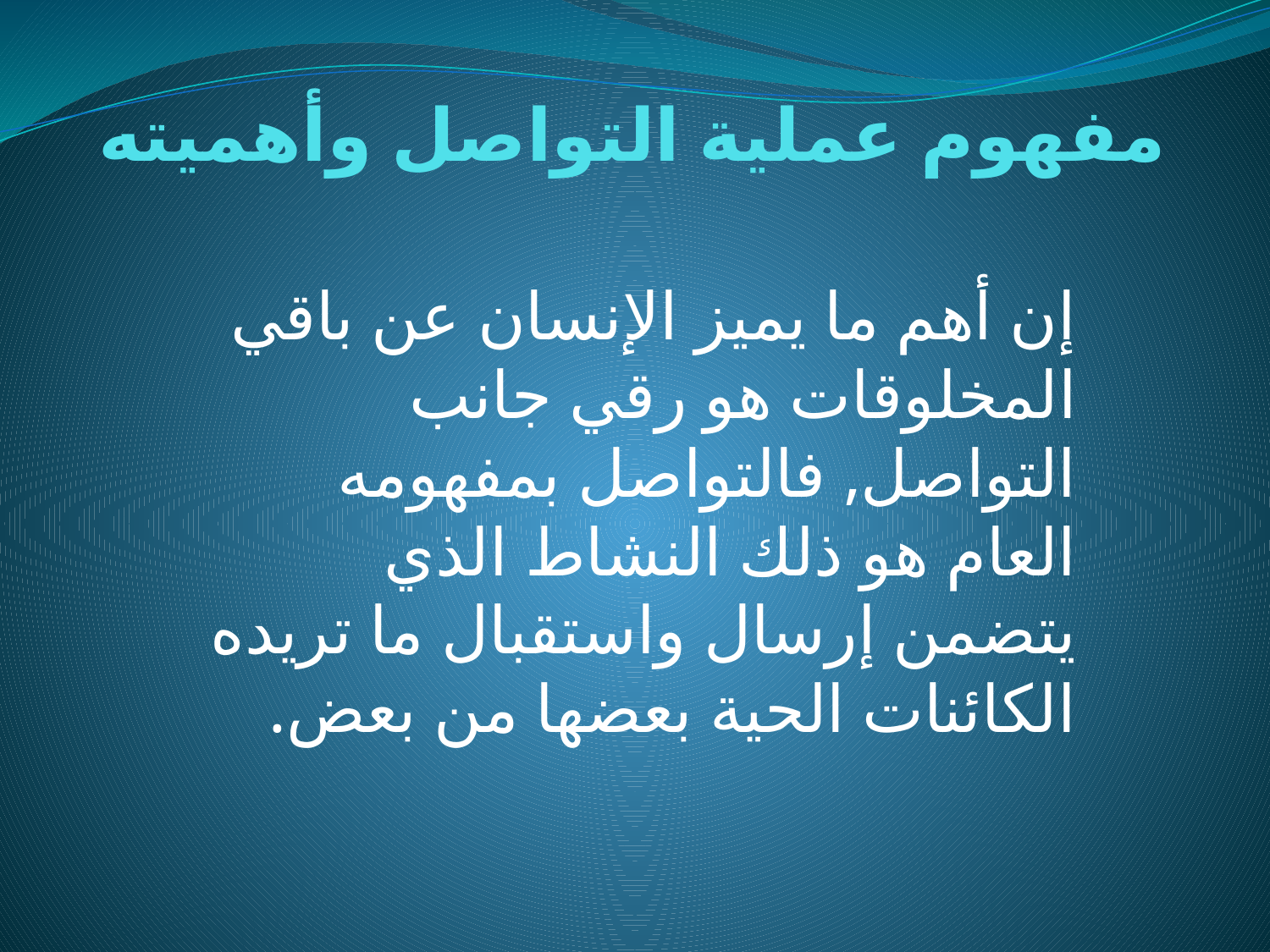

# مفهوم عملية التواصل وأهميته
إن أهم ما يميز الإنسان عن باقي المخلوقات هو رقي جانب التواصل, فالتواصل بمفهومه العام هو ذلك النشاط الذي يتضمن إرسال واستقبال ما تريده الكائنات الحية بعضها من بعض.